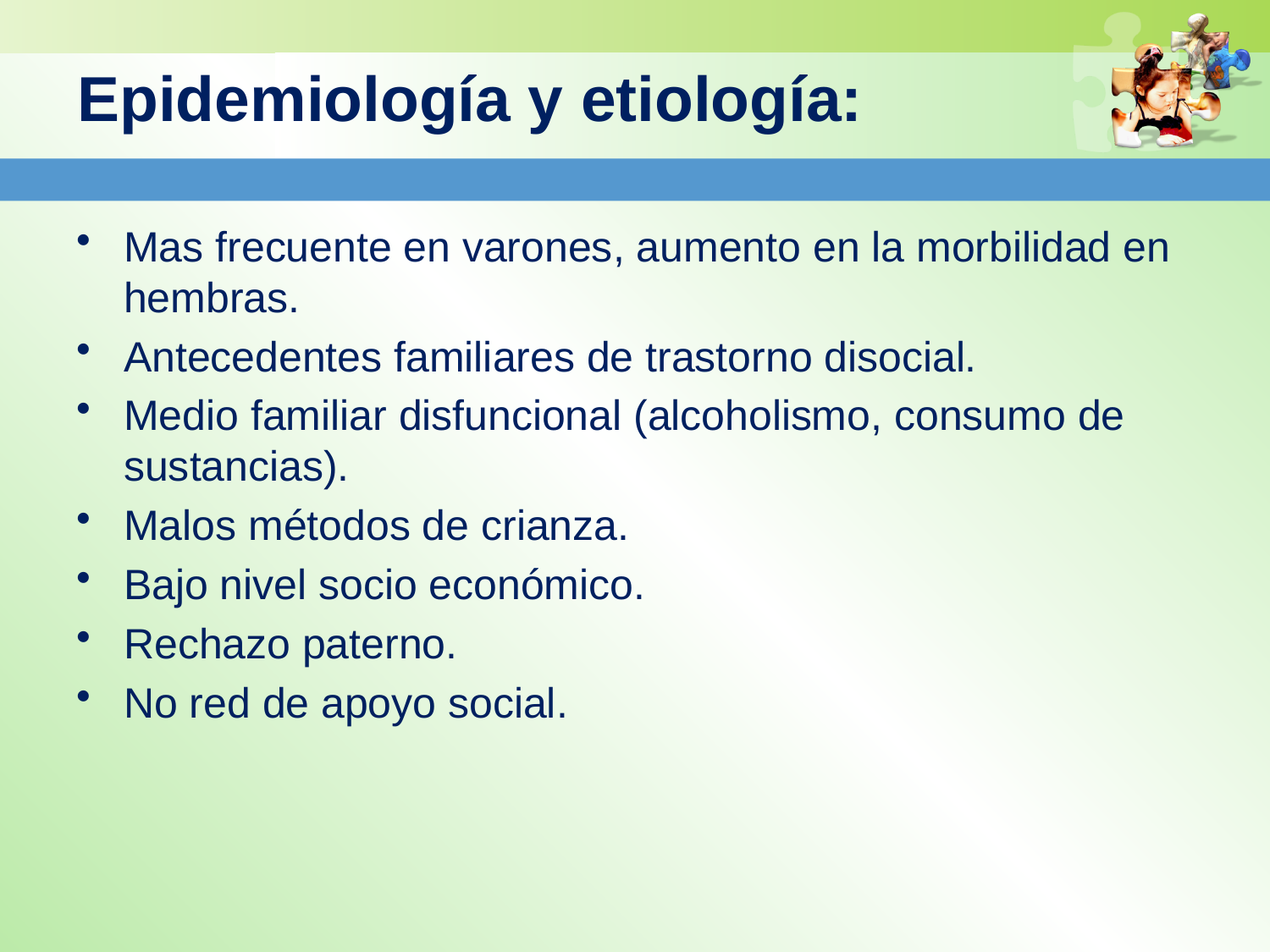

# Epidemiología y etiología:
Mas frecuente en varones, aumento en la morbilidad en hembras.
Antecedentes familiares de trastorno disocial.
Medio familiar disfuncional (alcoholismo, consumo de sustancias).
Malos métodos de crianza.
Bajo nivel socio económico.
Rechazo paterno.
No red de apoyo social.